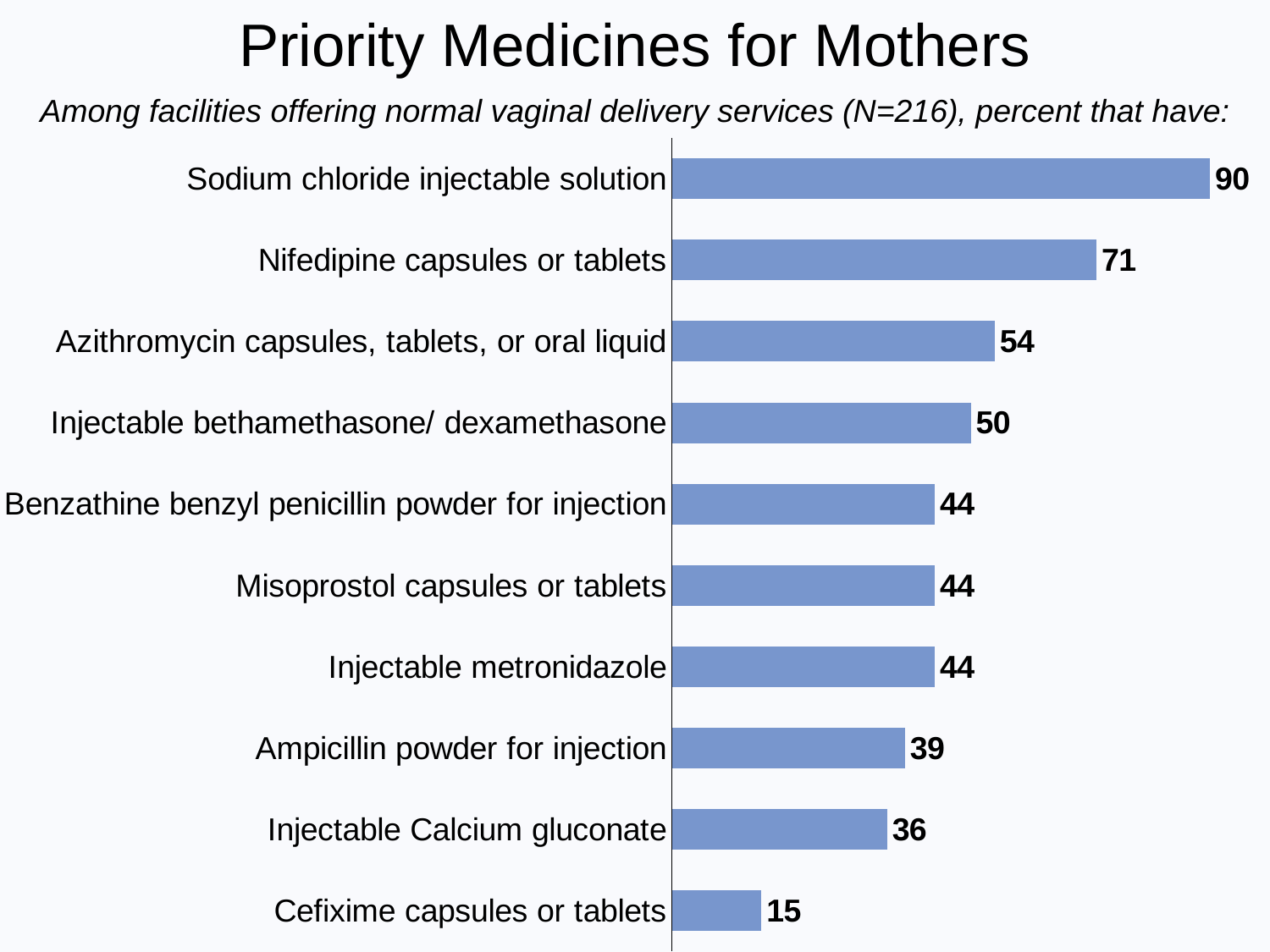

# Priority Medicines for Mothers
Among facilities offering normal vaginal delivery services (N=216), percent that have:

### Chart

| Category | Column1 |
|---|---|
| Cefixime capsules or tablets | 15.0 |
| Injectable Calcium gluconate | 36.0 |
| Ampicillin powder for injection | 39.0 |
| Injectable metronidazole | 44.0 |
| Misoprostol capsules or tablets | 44.0 |
| Benzathine benzyl penicillin powder for injection | 44.0 |
| Injectable bethamethasone/ dexamethasone | 50.0 |
| Azithromycin capsules, tablets, or oral liquid | 54.0 |
| Nifedipine capsules or tablets | 71.0 |
| Sodium chloride injectable solution | 90.0 |